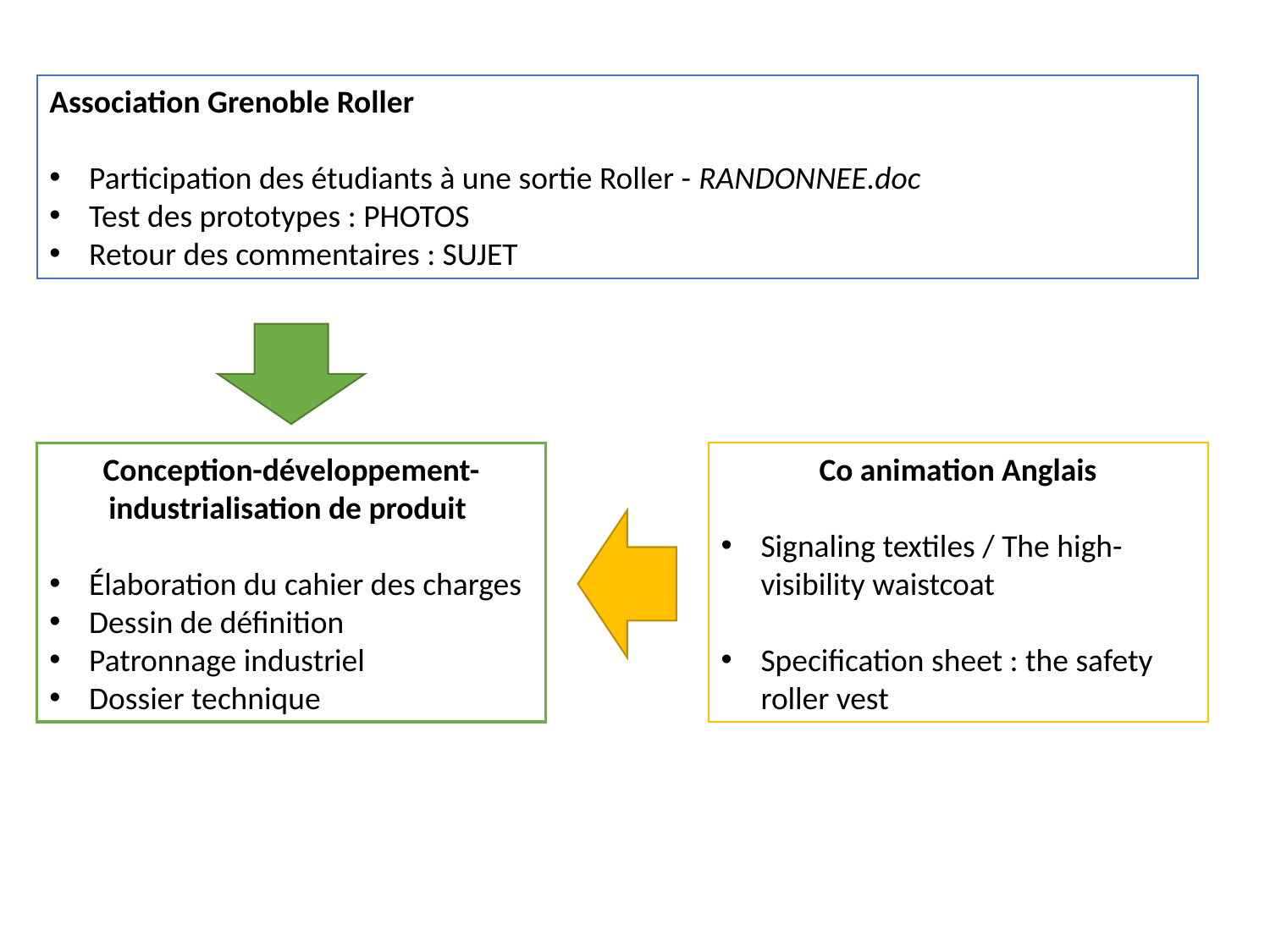

Association Grenoble Roller

Participation des étudiants à une sortie Roller - RANDONNEE.doc
Test des prototypes : PHOTOS
Retour des commentaires : SUJET

Conception-développement- industrialisation de produit

Élaboration du cahier des charges
Dessin de définition
Patronnage industriel
Dossier technique
Co animation Anglais

Signaling textiles / The high-visibility waistcoat

Specification sheet : the safety roller vest